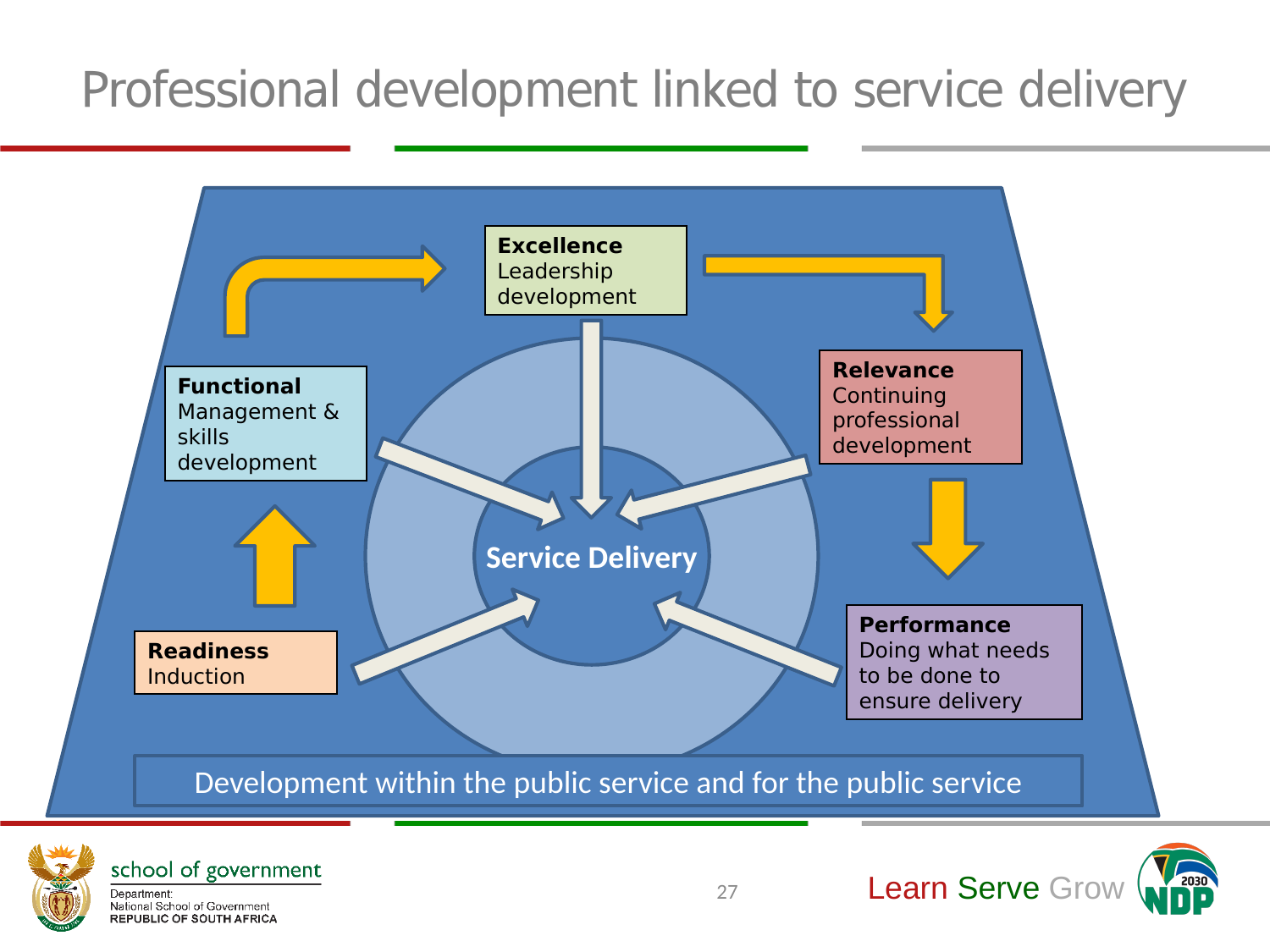

# Professional development linked to service delivery

Excellence
Leadership development

Service Delivery
Relevance
Continuing professional development
Functional
Management & skills development

Performance
Doing what needs to be done to ensure delivery
Readiness
Induction
Development within the public service and for the public service
27